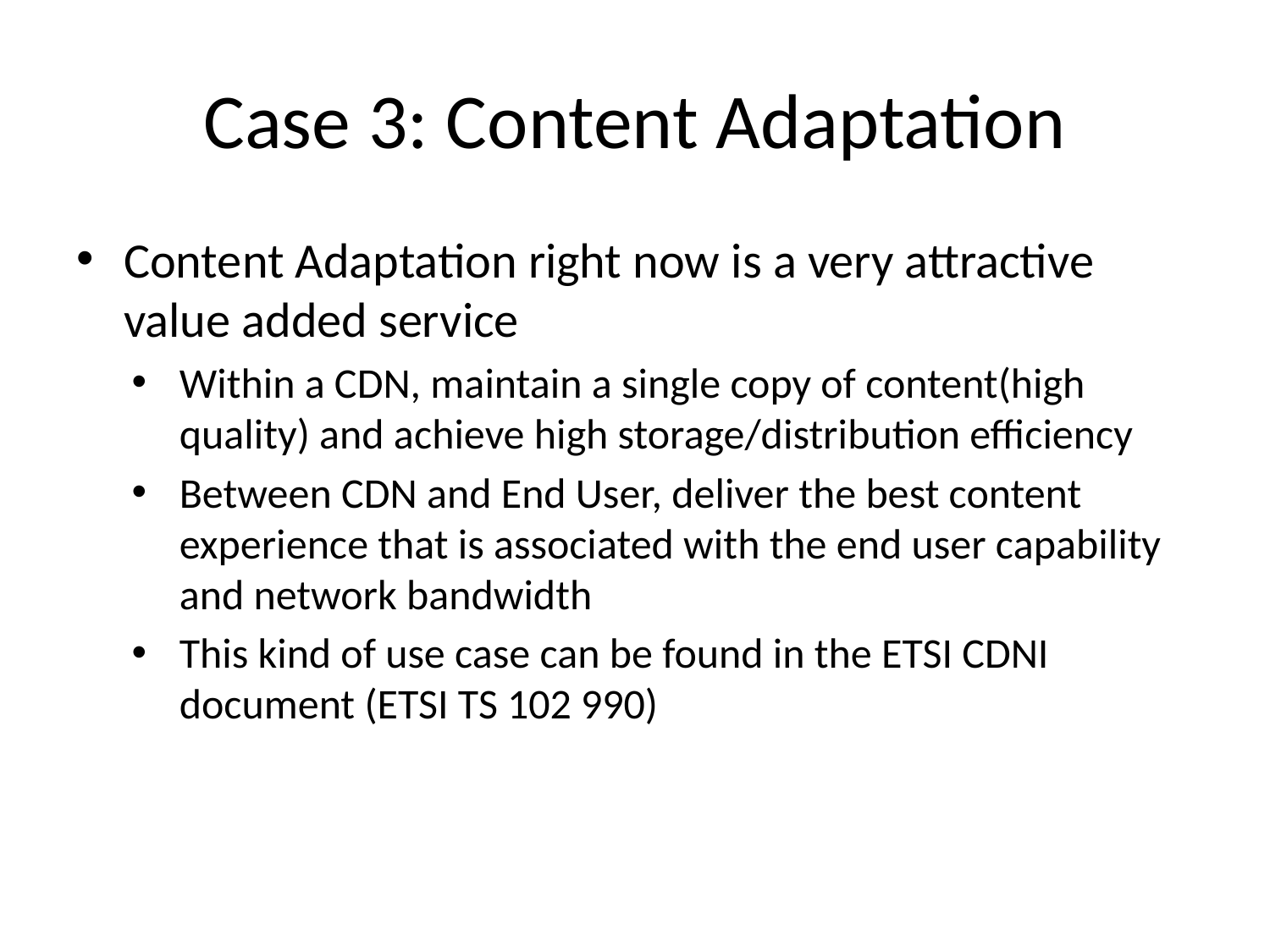

# Case 3: Content Adaptation
Content Adaptation right now is a very attractive value added service
Within a CDN, maintain a single copy of content(high quality) and achieve high storage/distribution efficiency
Between CDN and End User, deliver the best content experience that is associated with the end user capability and network bandwidth
This kind of use case can be found in the ETSI CDNI document (ETSI TS 102 990)